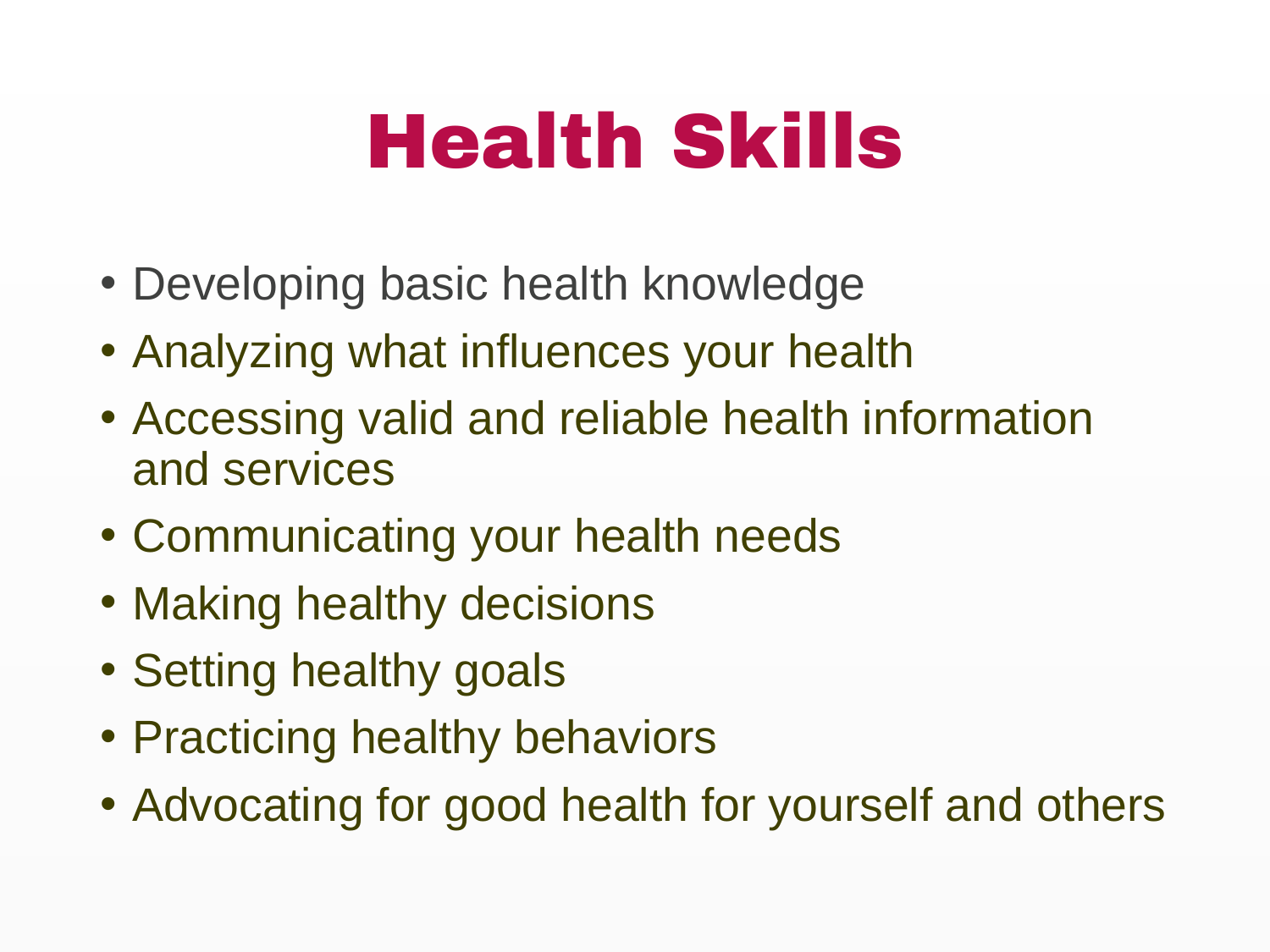

# Health Skills
Developing basic health knowledge
Analyzing what influences your health
Accessing valid and reliable health information and services
Communicating your health needs
Making healthy decisions
Setting healthy goals
Practicing healthy behaviors
Advocating for good health for yourself and others